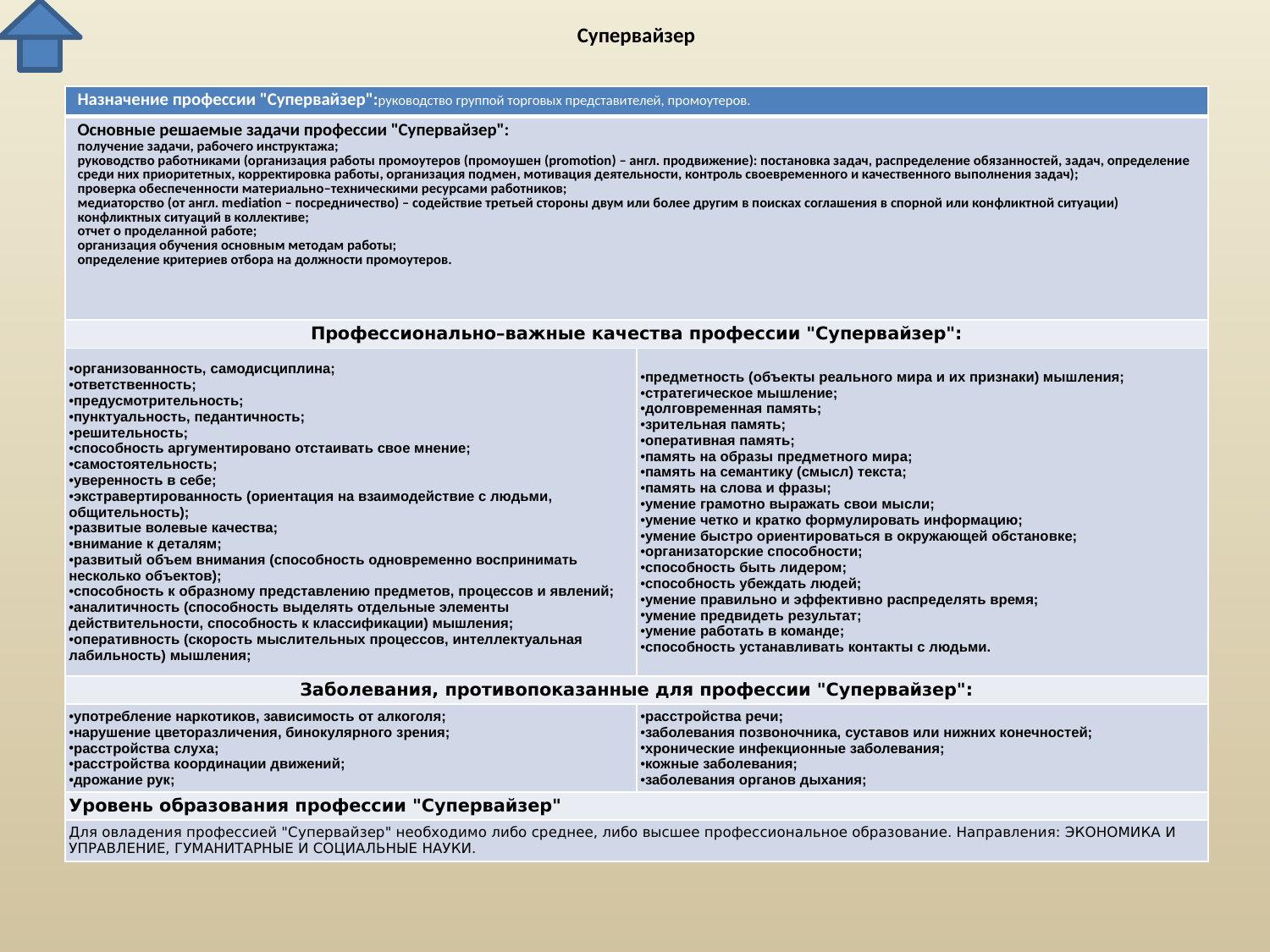

# Супервайзер
| Назначение профессии "Супервайзер":руководство группой торговых представителей, промоутеров. |  |
| --- | --- |
| Основные решаемые задачи профессии "Супервайзер": получение задачи, рабочего инструктажа; руководство работниками (организация работы промоутеров (промоушен (promotion) – англ. продвижение): постановка задач, распределение обязанностей, задач, определение среди них приоритетных, корректировка работы, организация подмен, мотивация деятельности, контроль своевременного и качественного выполнения задач); проверка обеспеченности материально–техническими ресурсами работников; медиаторство (от англ. mediation – посредничество) – содействие третьей стороны двум или более другим в поисках соглашения в спорной или конфликтной ситуации) конфликтных ситуаций в коллективе; отчет о проделанной работе; организация обучения основным методам работы; определение критериев отбора на должности промоутеров. |  |
| Профессионально–важные качества профессии "Супервайзер": |  |
| организованность, самодисциплина; ответственность; предусмотрительность; пунктуальность, педантичность; решительность; способность аргументировано отстаивать свое мнение; самостоятельность; уверенность в себе; экстравертированность (ориентация на взаимодействие с людьми, общительность); развитые волевые качества; внимание к деталям; развитый объем внимания (способность одновременно воспринимать несколько объектов); способность к образному представлению предметов, процессов и явлений; аналитичность (способность выделять отдельные элементы действительности, способность к классификации) мышления; оперативность (скорость мыслительных процессов, интеллектуальная лабильность) мышления; | предметность (объекты реального мира и их признаки) мышления; стратегическое мышление; долговременная память; зрительная память; оперативная память; память на образы предметного мира; память на семантику (смысл) текста; память на слова и фразы; умение грамотно выражать свои мысли; умение четко и кратко формулировать информацию; умение быстро ориентироваться в окружающей обстановке; организаторские способности; способность быть лидером; способность убеждать людей; умение правильно и эффективно распределять время; умение предвидеть результат; умение работать в команде; способность устанавливать контакты с людьми. |
| Заболевания, противопоказанные для профессии "Супервайзер": |  |
| употребление наркотиков, зависимость от алкоголя; нарушение цветоразличения, бинокулярного зрения; расстройства слуха; расстройства координации движений; дрожание рук; | расстройства речи; заболевания позвоночника, суставов или нижних конечностей; хронические инфекционные заболевания; кожные заболевания; заболевания органов дыхания; |
| Уровень образования профессии "Супервайзер" |  |
| Для овладения профессией "Супервайзер" необходимо либо среднее, либо высшее профессиональное образование. Направления: ЭКОНОМИКА И УПРАВЛЕНИЕ, ГУМАНИТАРНЫЕ И СОЦИАЛЬНЫЕ НАУКИ. |  |